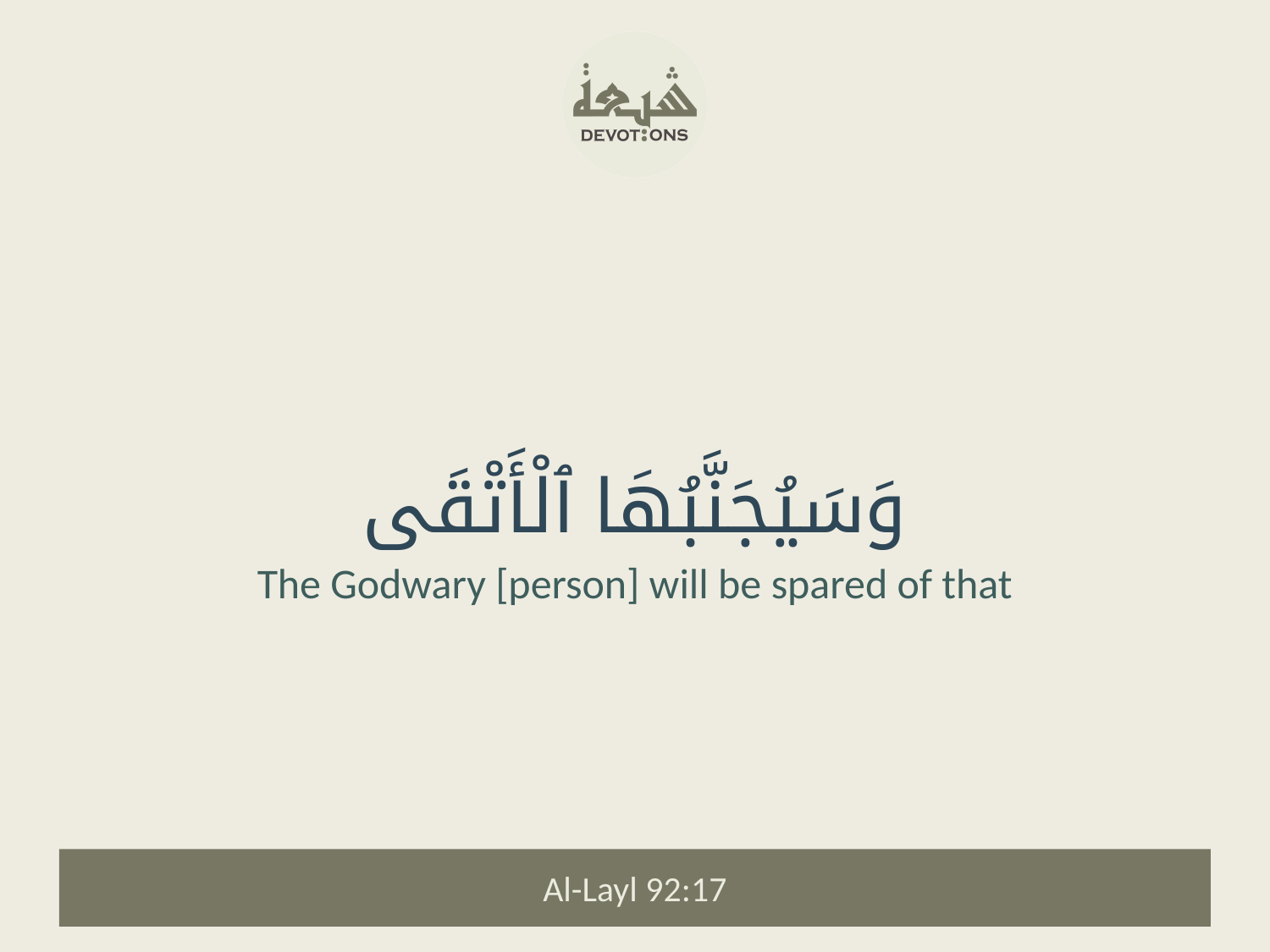

وَسَيُجَنَّبُهَا ٱلْأَتْقَى
The Godwary [person] will be spared of that
Al-Layl 92:17